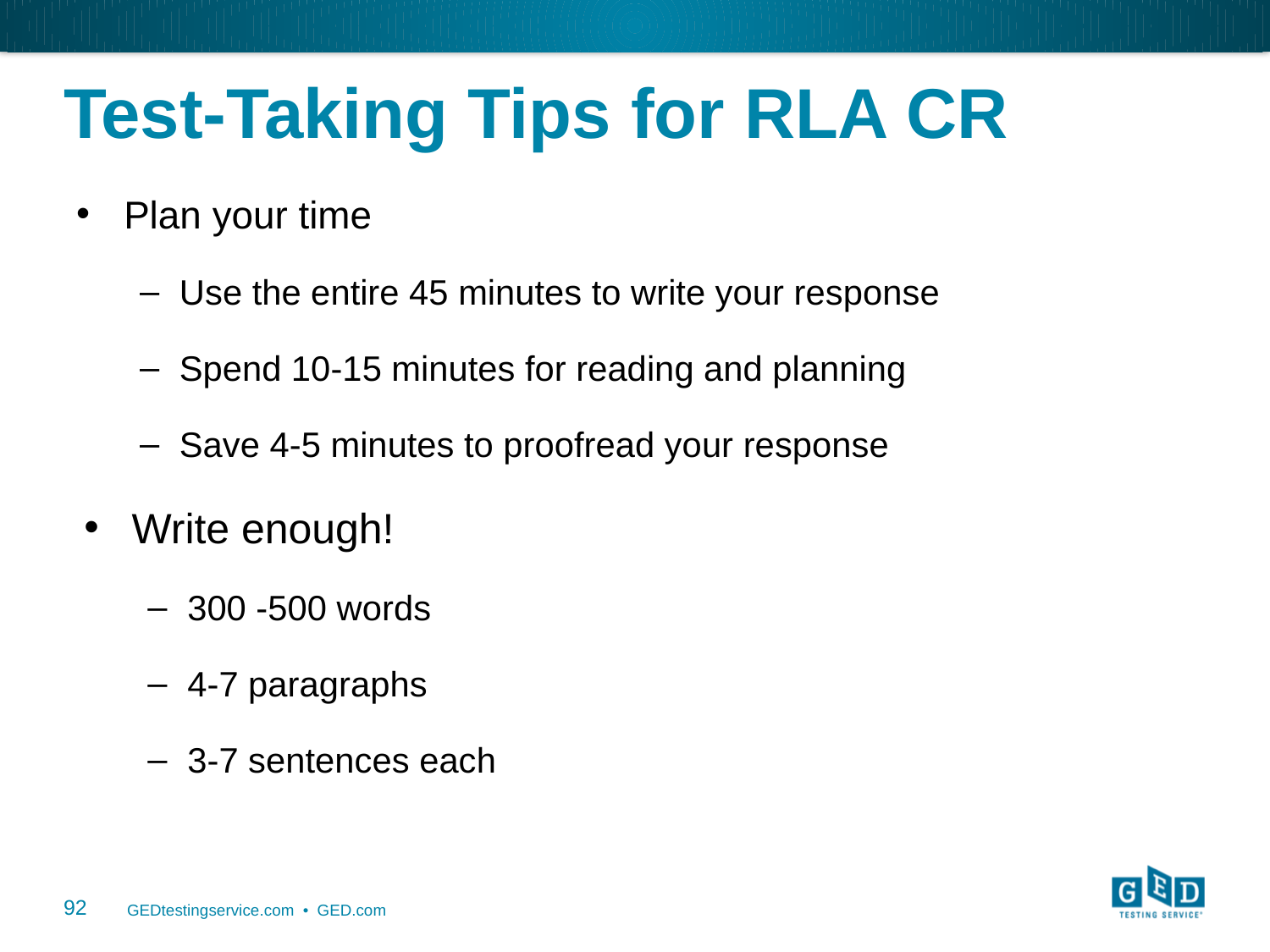

# Test-Taking Tips for RLA CR
Plan your time
Use the entire 45 minutes to write your response
Spend 10-15 minutes for reading and planning
Save 4-5 minutes to proofread your response
Write enough!
300 -500 words
4-7 paragraphs
3-7 sentences each

92